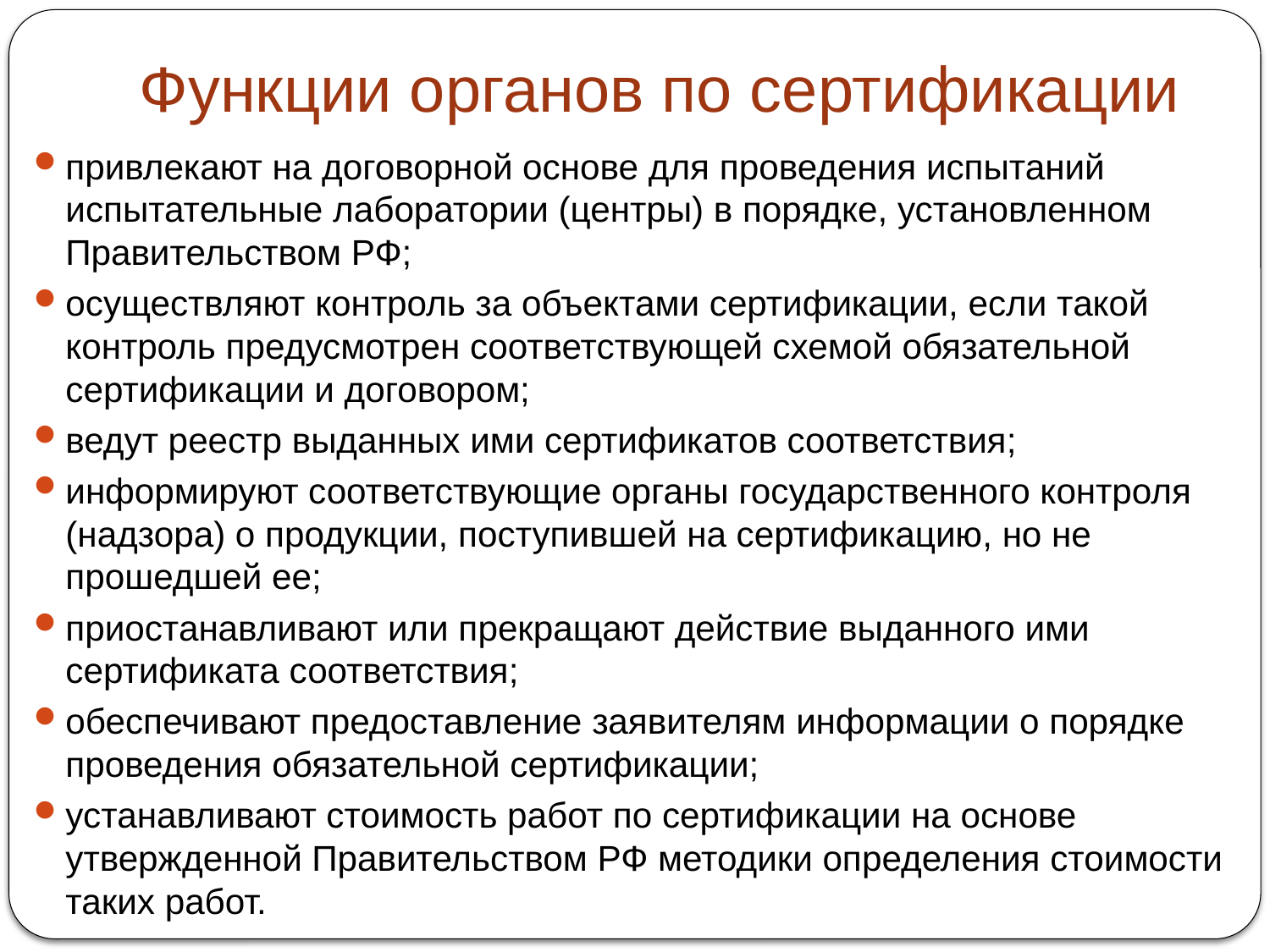

# Функции органов по сертификации
привлекают на договорной основе для проведения испытаний испытательные лаборатории (центры) в порядке, установленном Правительством РФ;
осуществляют контроль за объектами сертификации, если такой контроль предусмотрен соответствующей схемой обязательной сертификации и договором;
ведут реестр выданных ими сертификатов соответствия;
информируют соответствующие органы государственного контроля (надзора) о продукции, поступившей на сертификацию, но не прошедшей ее;
приостанавливают или прекращают действие выданного ими сертификата соответствия;
обеспечивают предоставление заявителям информации о порядке проведения обязательной сертификации;
устанавливают стоимость работ по сертификации на основе утвержденной Правительством РФ методики определения стоимости таких работ.